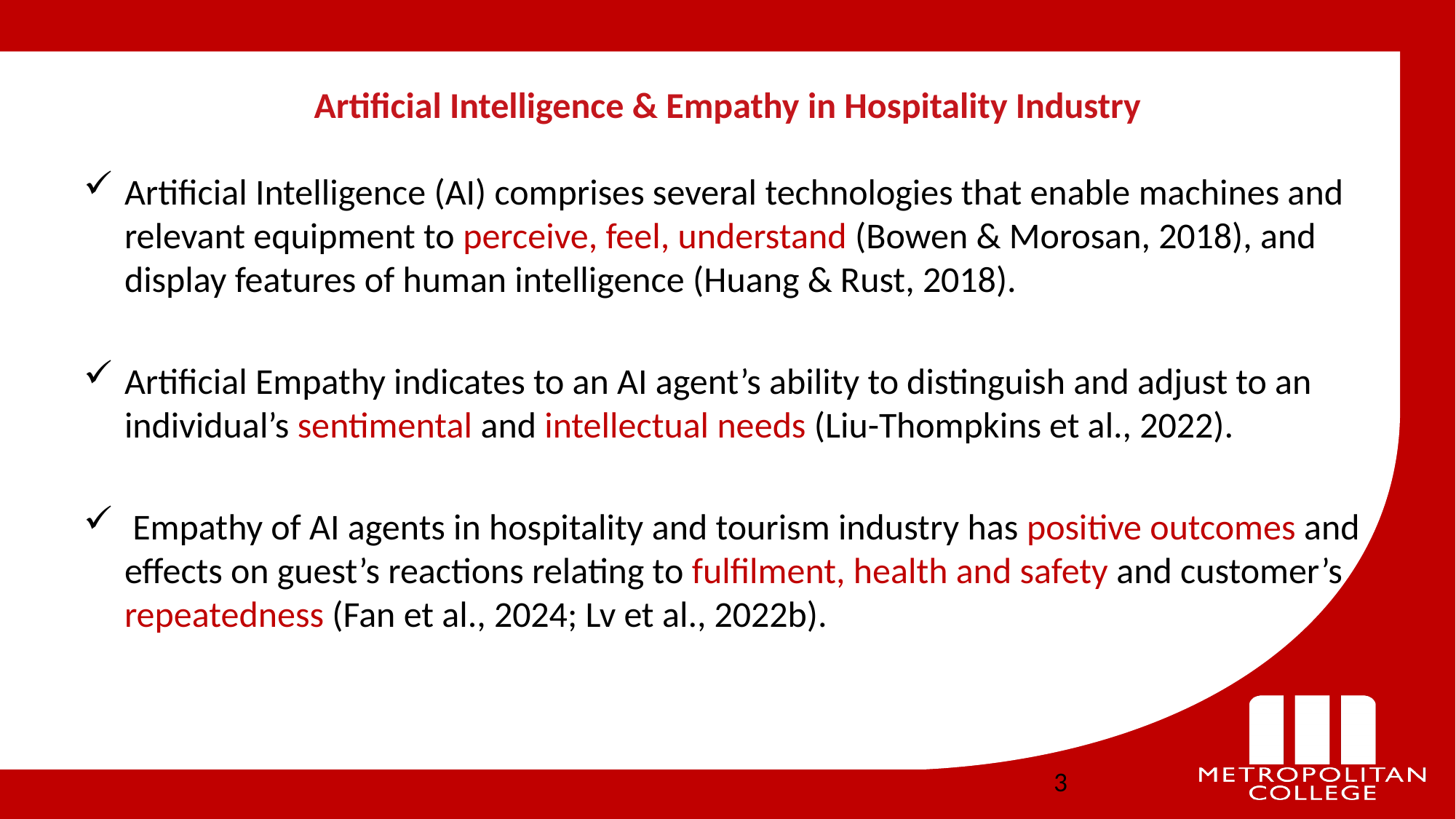

# Artificial Intelligence & Empathy in Hospitality Industry
Artificial Intelligence (AI) comprises several technologies that enable machines and relevant equipment to perceive, feel, understand (Bowen & Morosan, 2018), and display features of human intelligence (Huang & Rust, 2018).

Artificial Empathy indicates to an AI agent’s ability to distinguish and adjust to an individual’s sentimental and intellectual needs (Liu-Thompkins et al., 2022).

 Empathy of AI agents in hospitality and tourism industry has positive outcomes and effects on guest’s reactions relating to fulfilment, health and safety and customer’s repeatedness (Fan et al., 2024; Lv et al., 2022b).

3